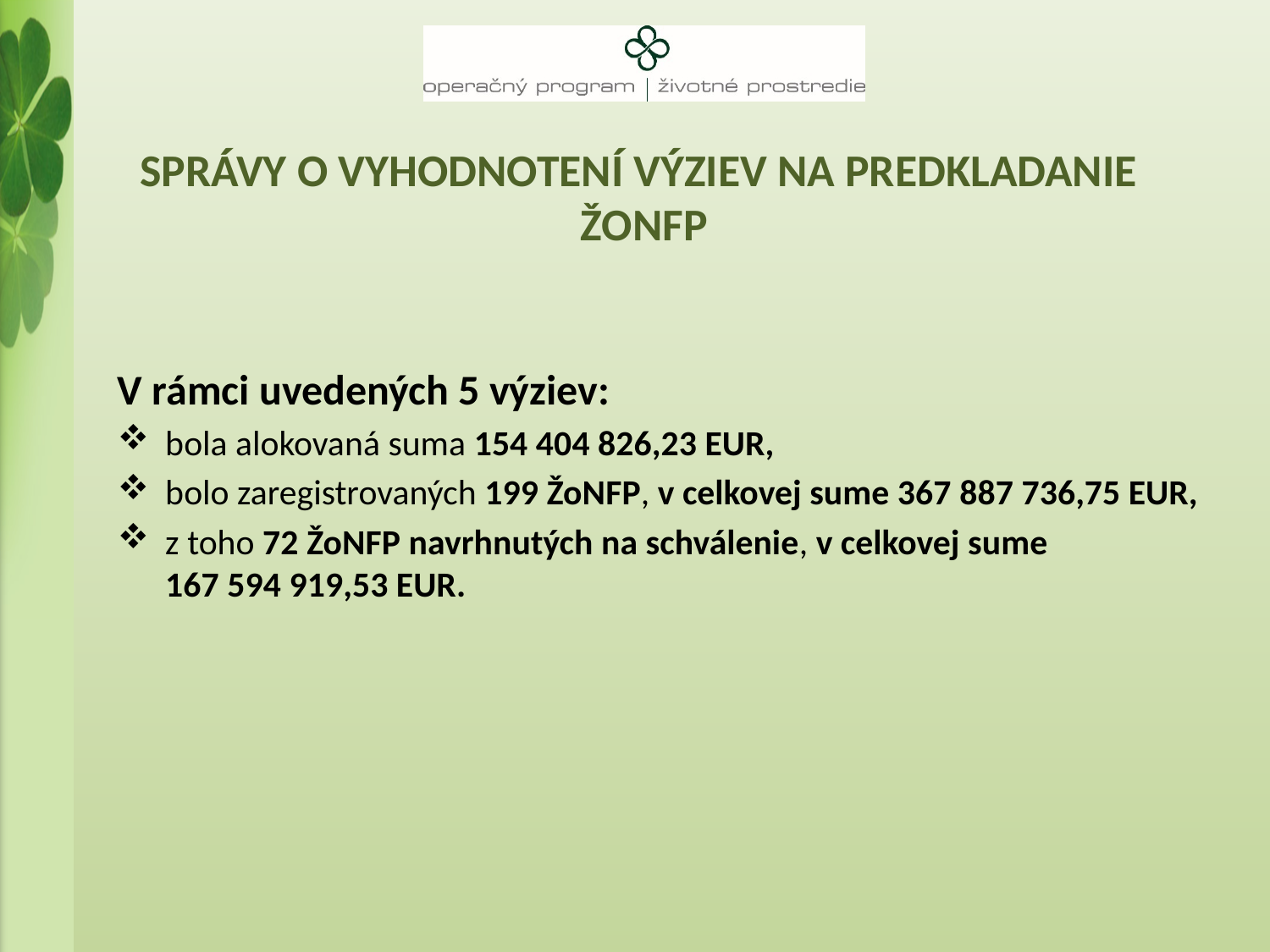

# Správy o vyhodnotení výziev na predkladanie ŽoNFP
V rámci uvedených 5 výziev:
bola alokovaná suma 154 404 826,23 EUR,
bolo zaregistrovaných 199 ŽoNFP, v celkovej sume 367 887 736,75 EUR,
z toho 72 ŽoNFP navrhnutých na schválenie, v celkovej sume 167 594 919,53 EUR.